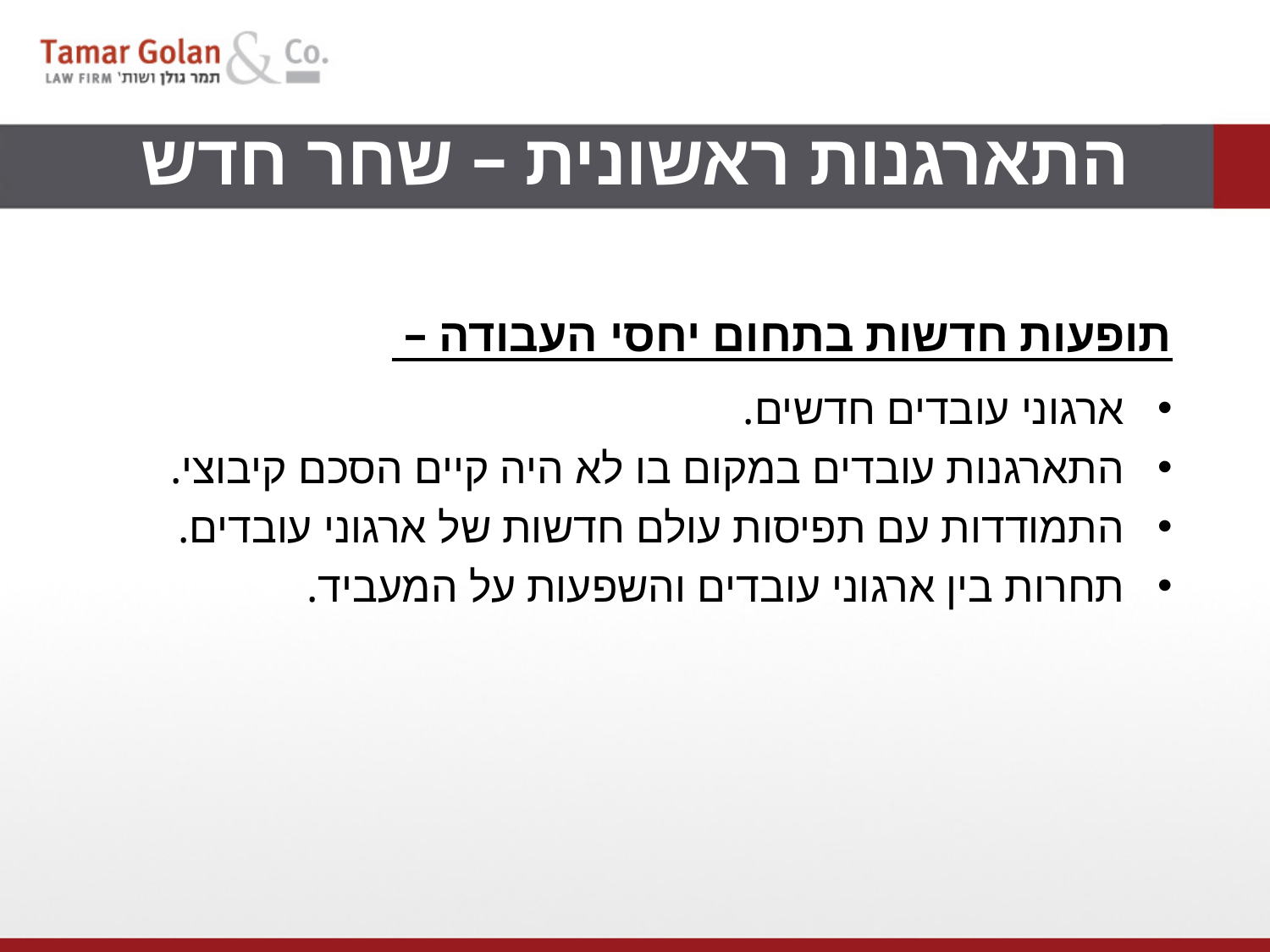

התארגנות ראשונית – שחר חדש
תופעות חדשות בתחום יחסי העבודה –
ארגוני עובדים חדשים.
התארגנות עובדים במקום בו לא היה קיים הסכם קיבוצי.
התמודדות עם תפיסות עולם חדשות של ארגוני עובדים.
תחרות בין ארגוני עובדים והשפעות על המעביד.